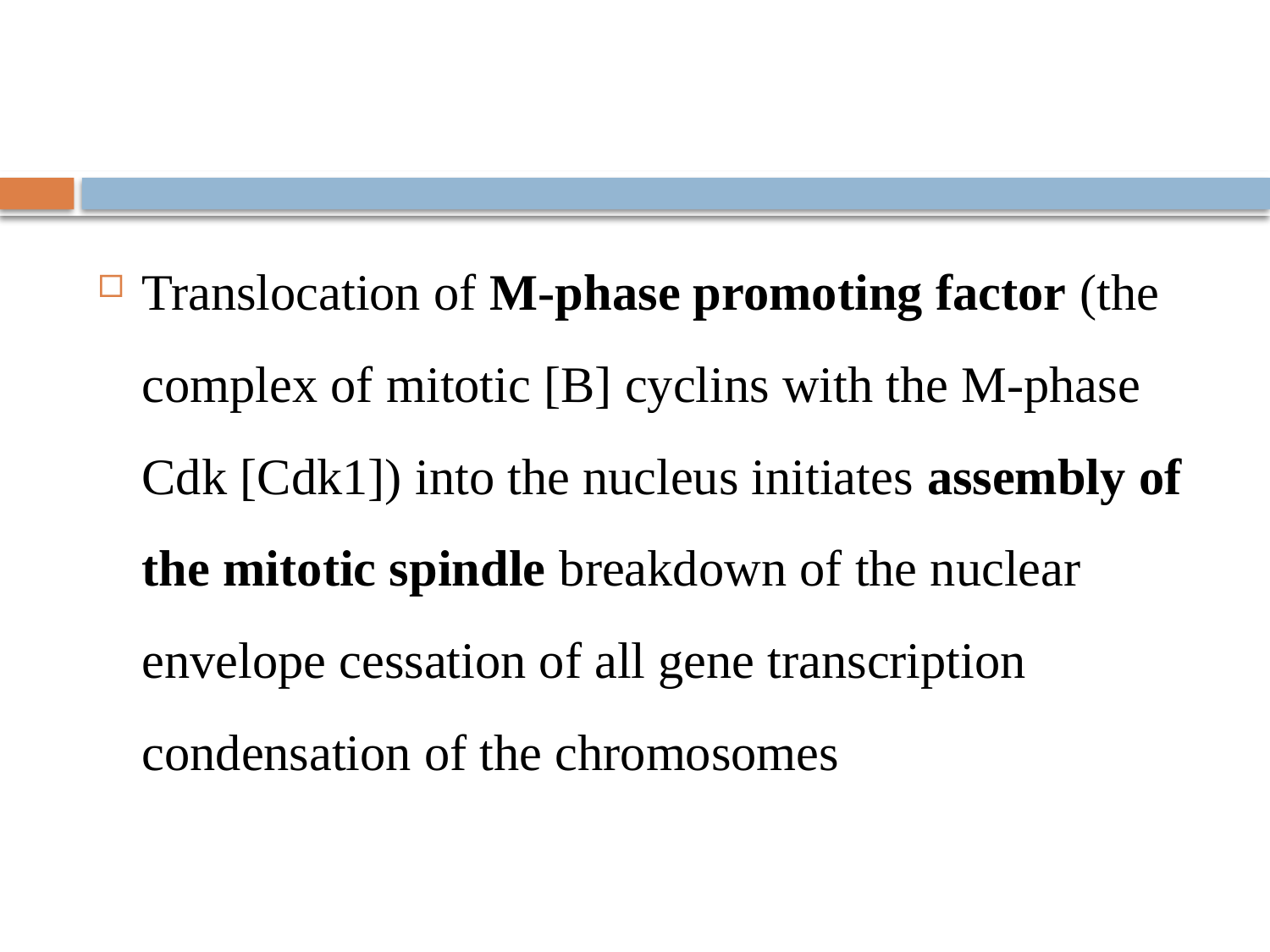

#
Translocation of M-phase promoting factor (the complex of mitotic [B] cyclins with the M-phase Cdk [Cdk1]) into the nucleus initiates assembly of the mitotic spindle breakdown of the nuclear envelope cessation of all gene transcription condensation of the chromosomes